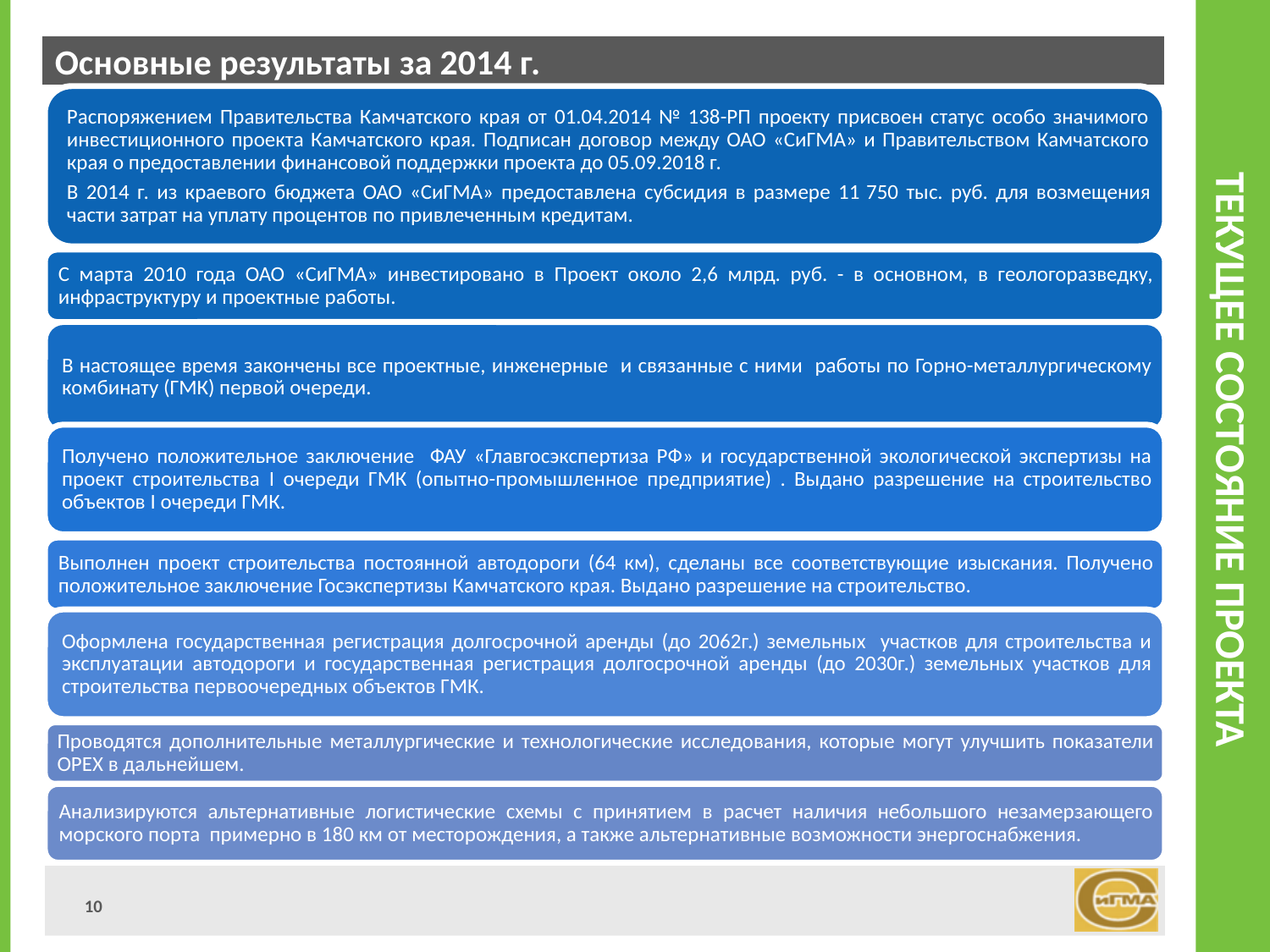

Основные результаты за 2014 г.
# Текущее состояние проекта
С марта 2010 года ОАО «СиГМА» инвестировано в Проект около 2,6 млрд. руб. - в основном, в геологоразведку, инфраструктуру и проектные работы.
В настоящее время закончены все проектные, инженерные  и связанные с ними  работы по Горно-металлургическому комбинату (ГМК) первой очереди.
Получено положительное заключение  ФАУ «Главгосэкспертиза РФ» и государственной экологической экспертизы на проект строительства I очереди ГМК (опытно-промышленное предприятие) . Выдано разрешение на строительство объектов I очереди ГМК.
Выполнен проект строительства постоянной автодороги (64 км), сделаны все соответствующие изыскания. Получено положительное заключение Госэкспертизы Камчатского края. Выдано разрешение на строительство.
Оформлена государственная регистрация долгосрочной аренды (до 2062г.) земельных  участков для строительства и эксплуатации автодороги и государственная регистрация долгосрочной аренды (до 2030г.) земельных участков для строительства первоочередных объектов ГМК.
Проводятся дополнительные металлургические и технологические исследования, которые могут улучшить показатели OPEX в дальнейшем.
Анализируются альтернативные логистические схемы с принятием в расчет наличия небольшого незамерзающего морского порта  примерно в 180 км от месторождения, а также альтернативные возможности энергоснабжения.
Распоряжением Правительства Камчатского края от 01.04.2014 № 138-РП проекту присвоен статус особо значимого инвестиционного проекта Камчатского края. Подписан договор между ОАО «СиГМА» и Правительством Камчатского края о предоставлении финансовой поддержки проекта до 05.09.2018 г.
В 2014 г. из краевого бюджета ОАО «СиГМА» предоставлена субсидия в размере 11 750 тыс. руб. для возмещения части затрат на уплату процентов по привлеченным кредитам.

RUSSIAN FEDERATION
10